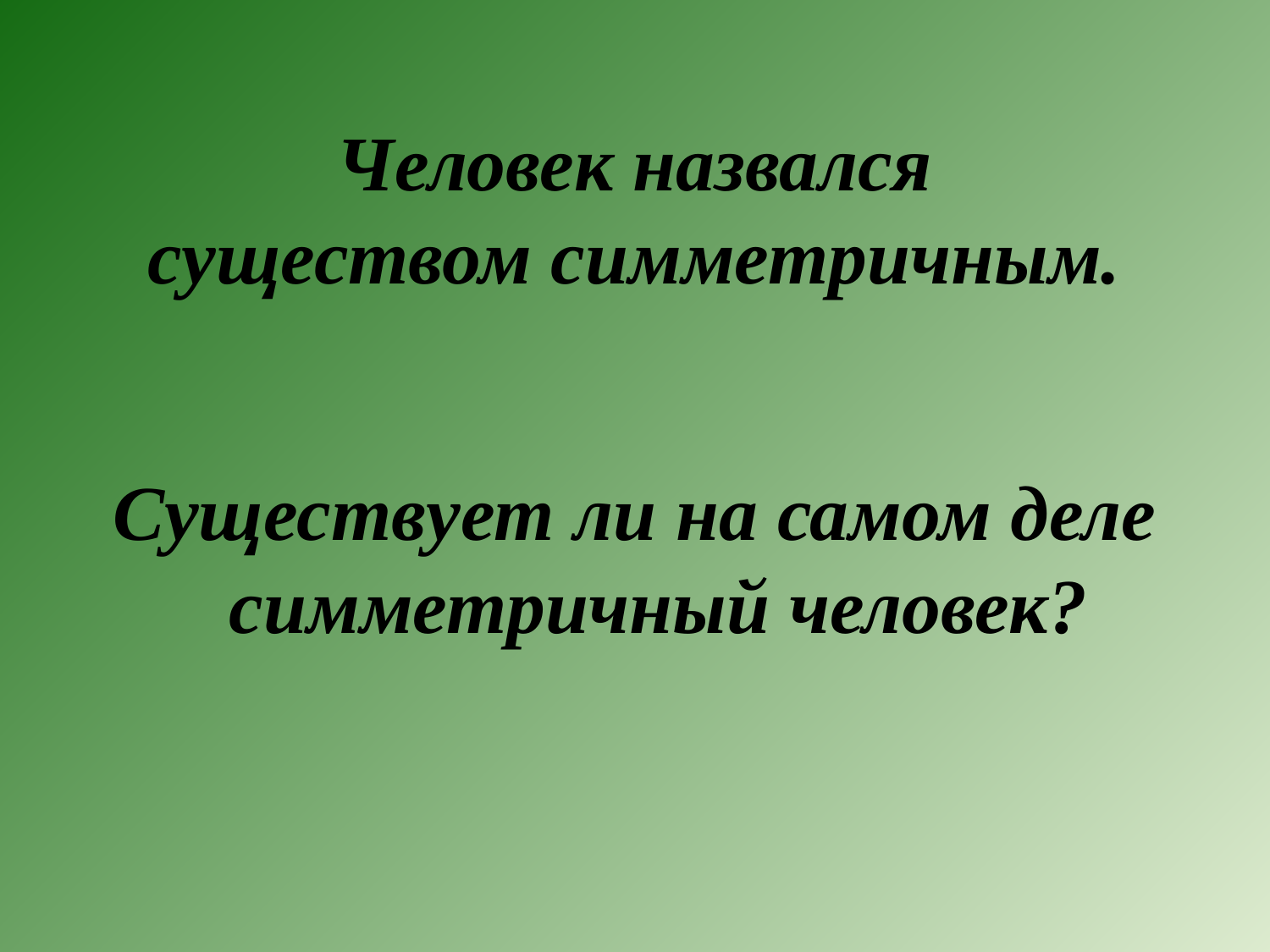

# Человек назвался существом симметричным.
Существует ли на самом деле
симметричный человек?